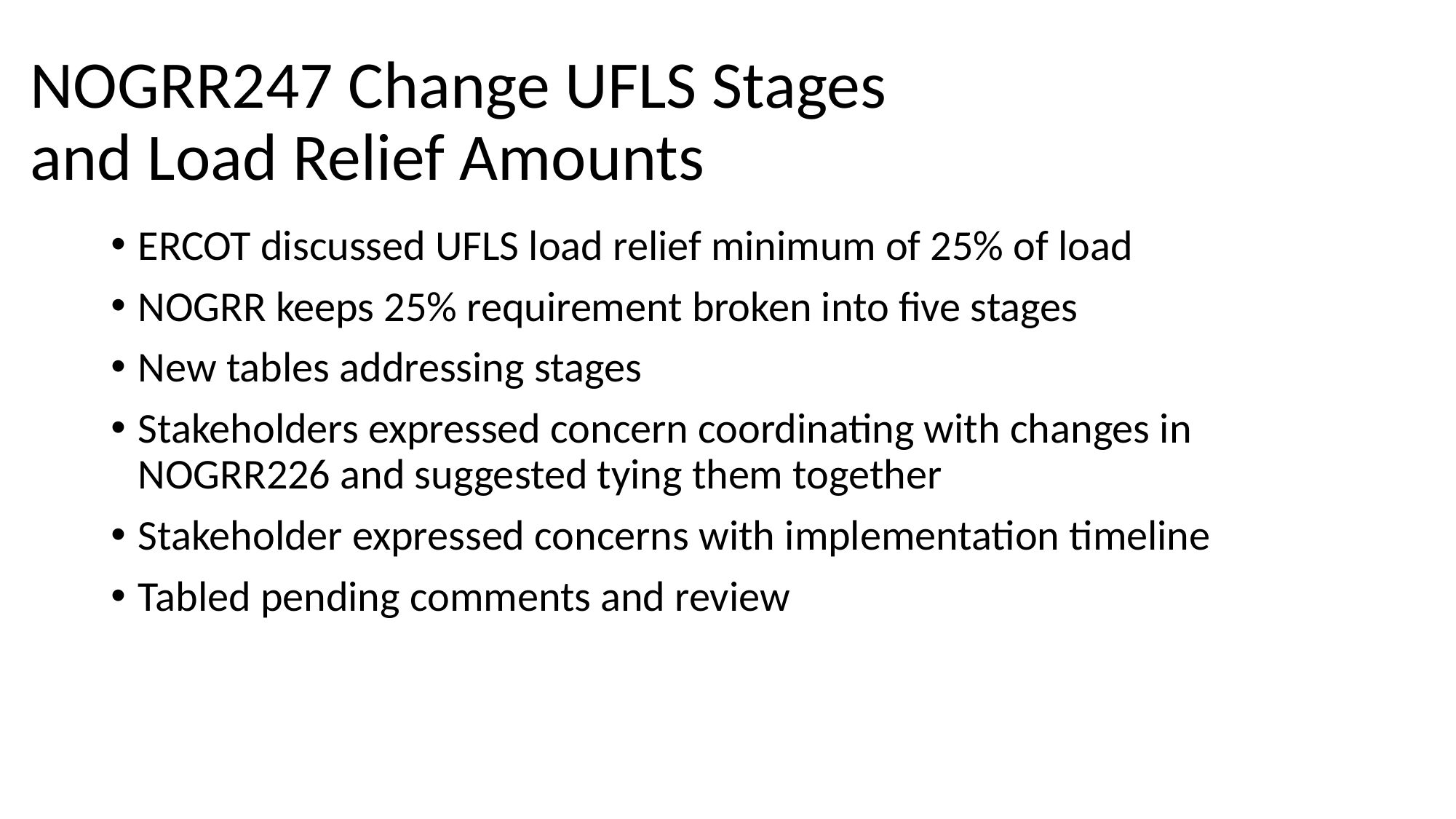

# NOGRR247 Change UFLS Stages and Load Relief Amounts
ERCOT discussed UFLS load relief minimum of 25% of load
NOGRR keeps 25% requirement broken into five stages
New tables addressing stages
Stakeholders expressed concern coordinating with changes in NOGRR226 and suggested tying them together
Stakeholder expressed concerns with implementation timeline
Tabled pending comments and review